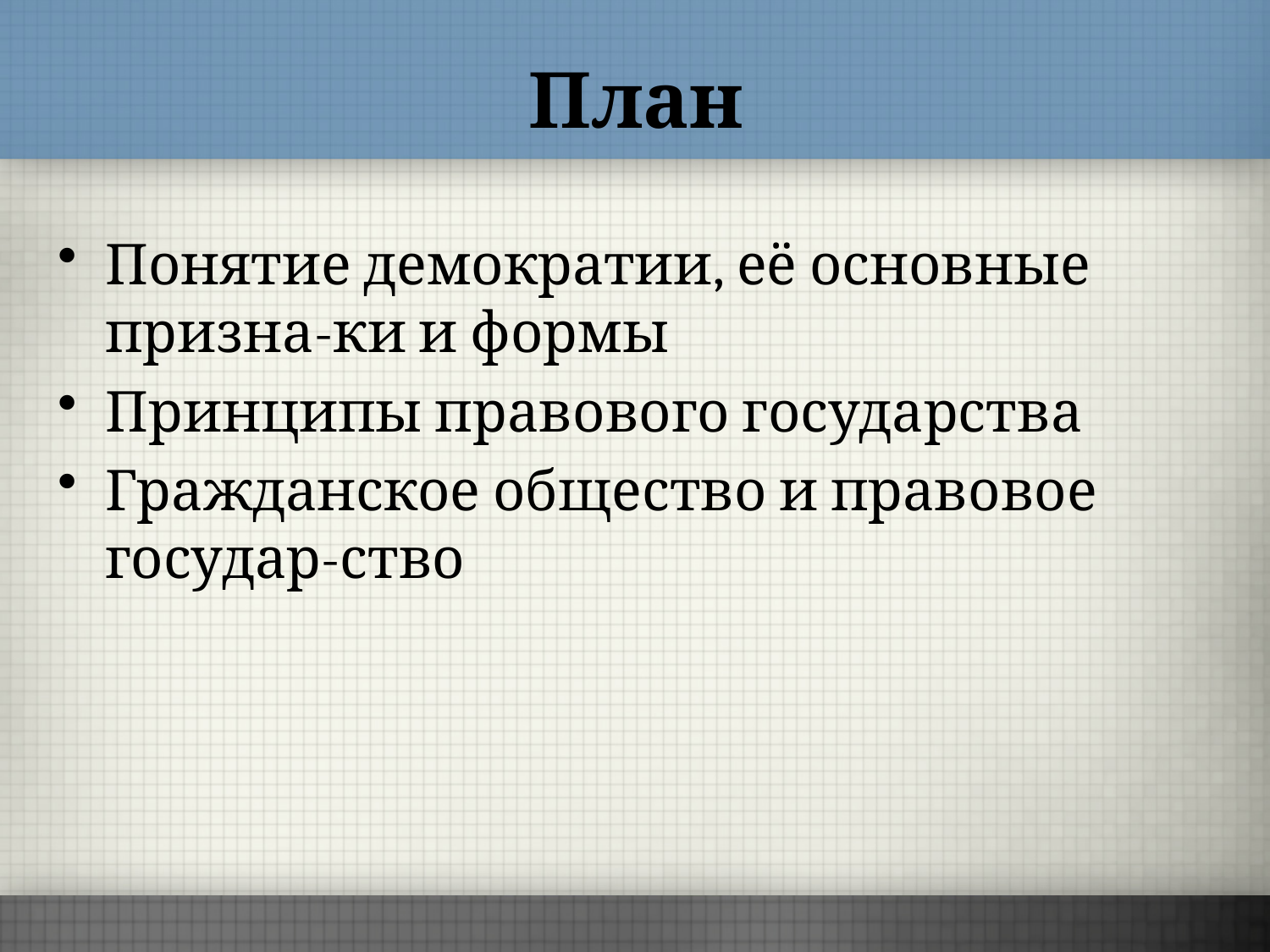

# План
Понятие демократии, её основные призна-ки и формы
Принципы правового государства
Гражданское общество и правовое государ-ство